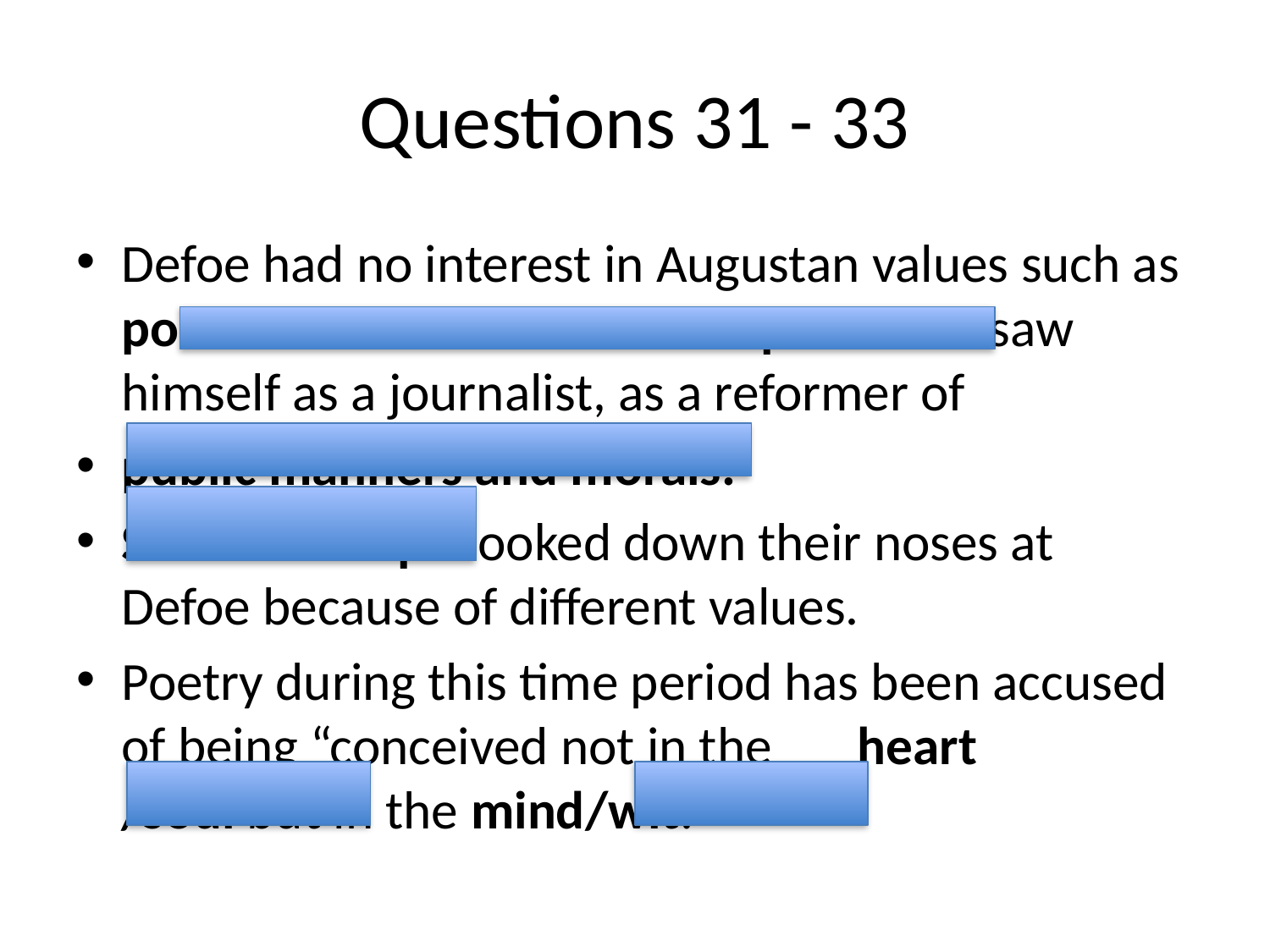

# Questions 31 - 33
Defoe had no interest in Augustan values such as polished manners and social poise.  He saw himself as a journalist, as a reformer of
public manners and morals.
Swift and Pope looked down their noses at Defoe because of different values.
Poetry during this time period has been accused of being “conceived not in the	 heart	/soul but in the mind/wit.”